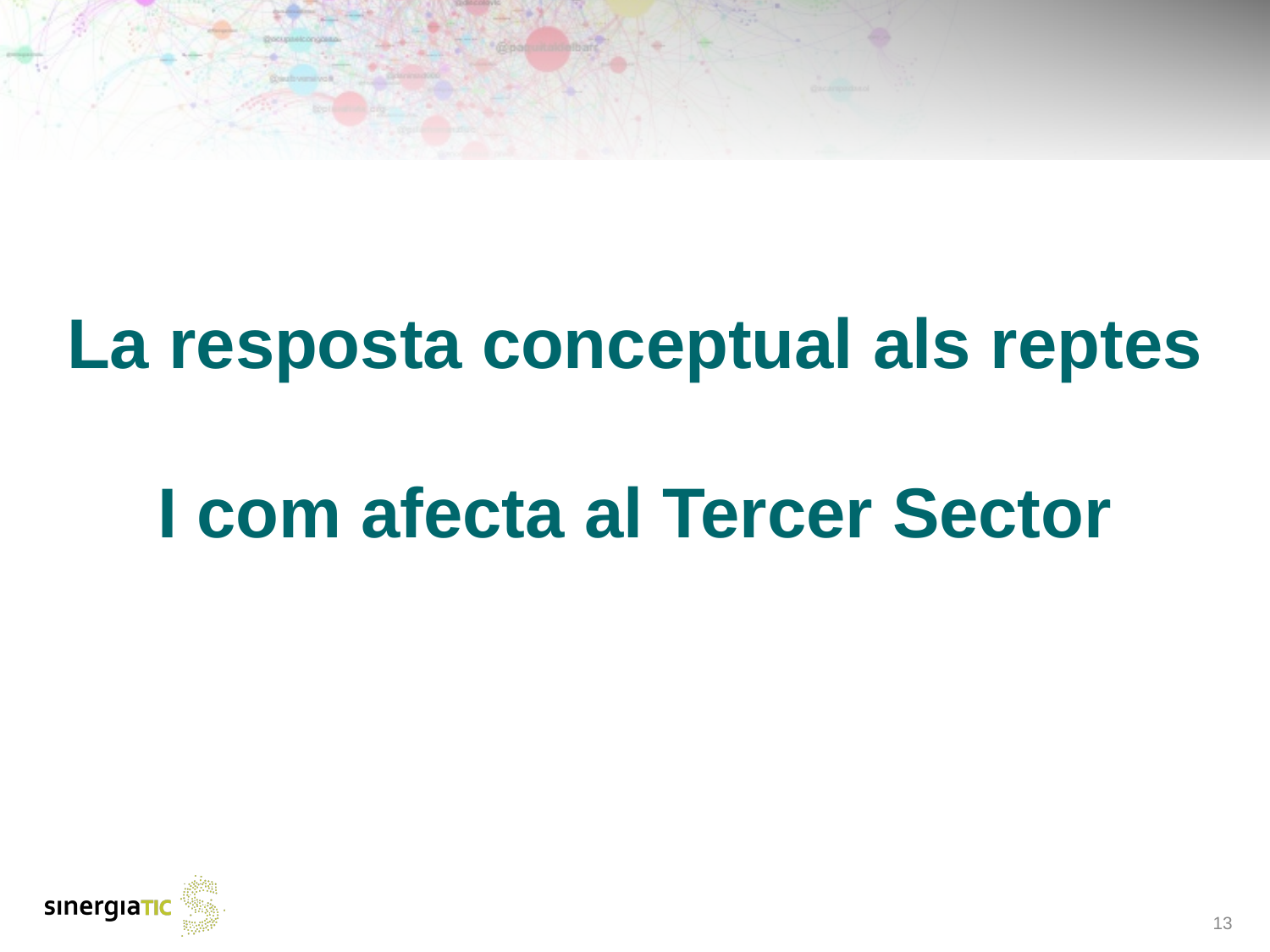

# La resposta conceptual als reptes I com afecta al Tercer Sector